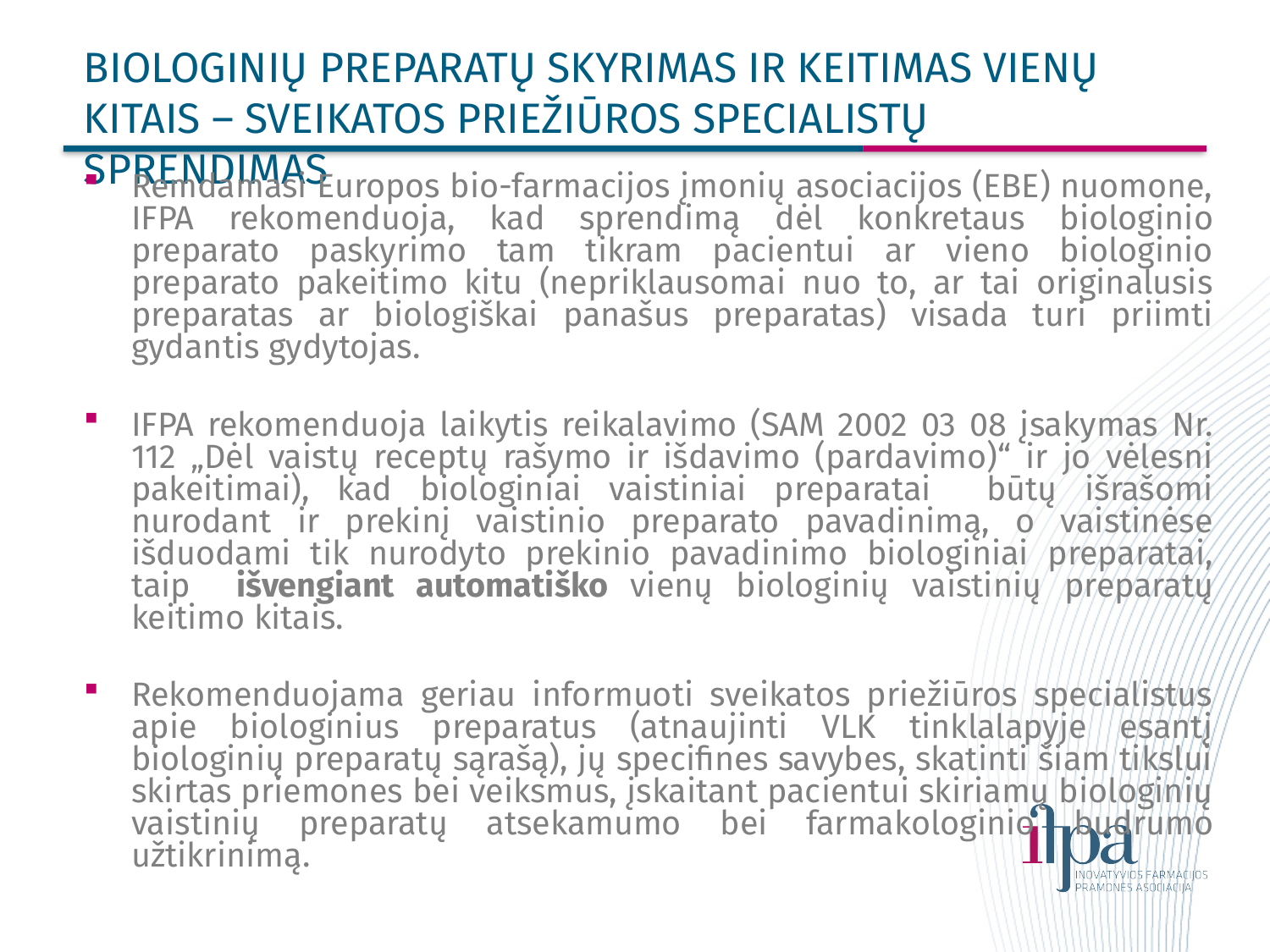

Biologinių preparatų skyrimas ir keitimas vienų kitais – sveikatos priežiūros specialistų sprendimas
Remdamasi Europos bio-farmacijos įmonių asociacijos (EBE) nuomone, IFPA rekomenduoja, kad sprendimą dėl konkretaus biologinio preparato paskyrimo tam tikram pacientui ar vieno biologinio preparato pakeitimo kitu (nepriklausomai nuo to, ar tai originalusis preparatas ar biologiškai panašus preparatas) visada turi priimti gydantis gydytojas.

IFPA rekomenduoja laikytis reikalavimo (SAM 2002 03 08 įsakymas Nr. 112 „Dėl vaistų receptų rašymo ir išdavimo (pardavimo)“ ir jo vėlesni pakeitimai), kad biologiniai vaistiniai preparatai  būtų išrašomi nurodant ir prekinį vaistinio preparato pavadinimą, o vaistinėse išduodami tik nurodyto prekinio pavadinimo biologiniai preparatai, taip  išvengiant automatiško vienų biologinių vaistinių preparatų keitimo kitais.

Rekomenduojama geriau informuoti sveikatos priežiūros specialistus apie biologinius preparatus (atnaujinti VLK tinklalapyje esantį biologinių preparatų sąrašą), jų specifines savybes, skatinti šiam tikslui skirtas priemones bei veiksmus, įskaitant pacientui skiriamų biologinių vaistinių preparatų atsekamumo bei farmakologinio budrumo užtikrinimą.